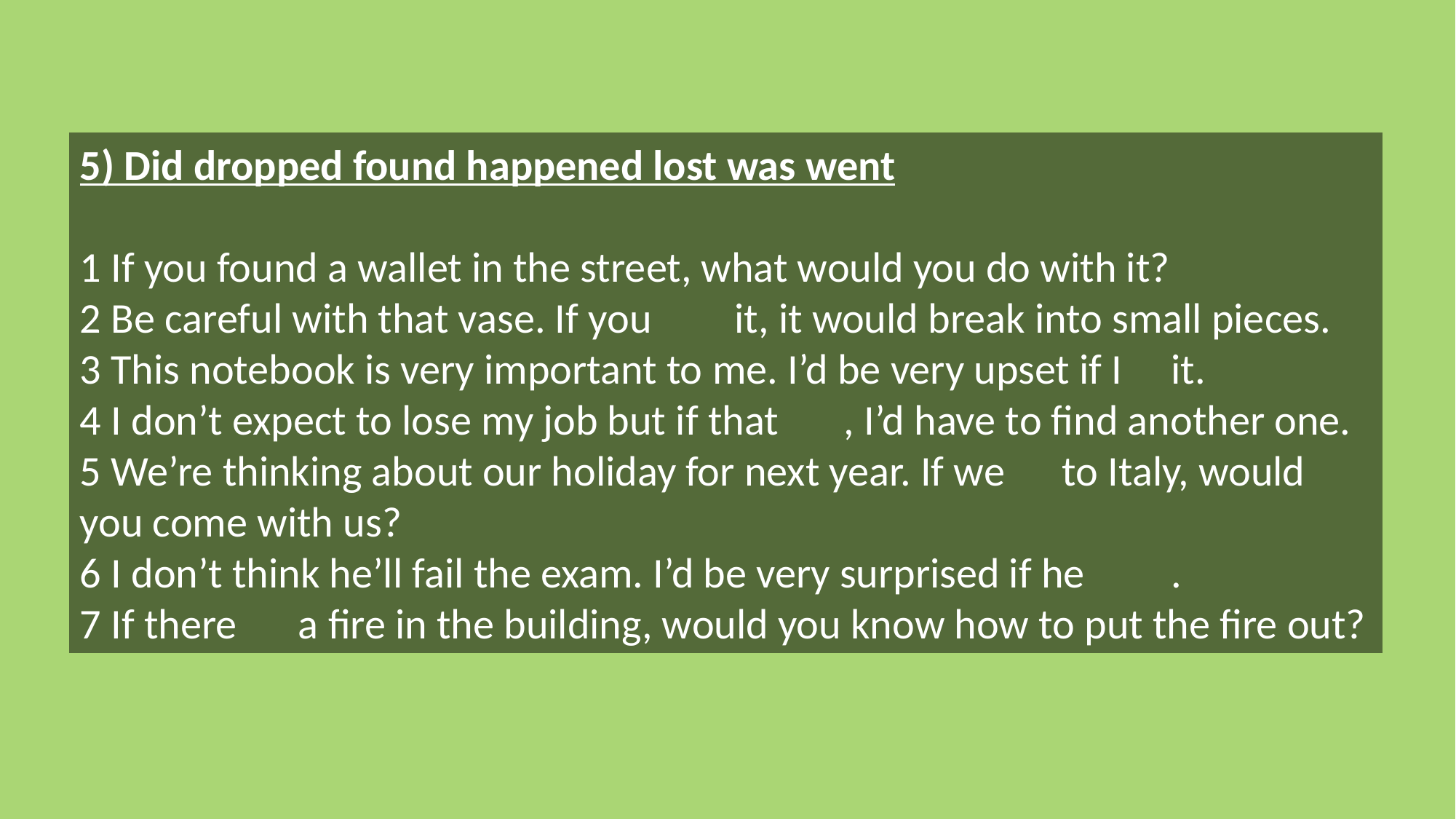

5) Did dropped found happened lost was went

1 If you found a wallet in the street, what would you do with it?
2 Be careful with that vase. If you	it, it would break into small pieces.
3 This notebook is very important to me. I’d be very upset if I	it.
4 I don’t expect to lose my job but if that	, I’d have to find another one.
5 We’re thinking about our holiday for next year. If we	to Italy, would you come with us?
6 I don’t think he’ll fail the exam. I’d be very surprised if he	.
7 If there	a fire in the building, would you know how to put the fire out?